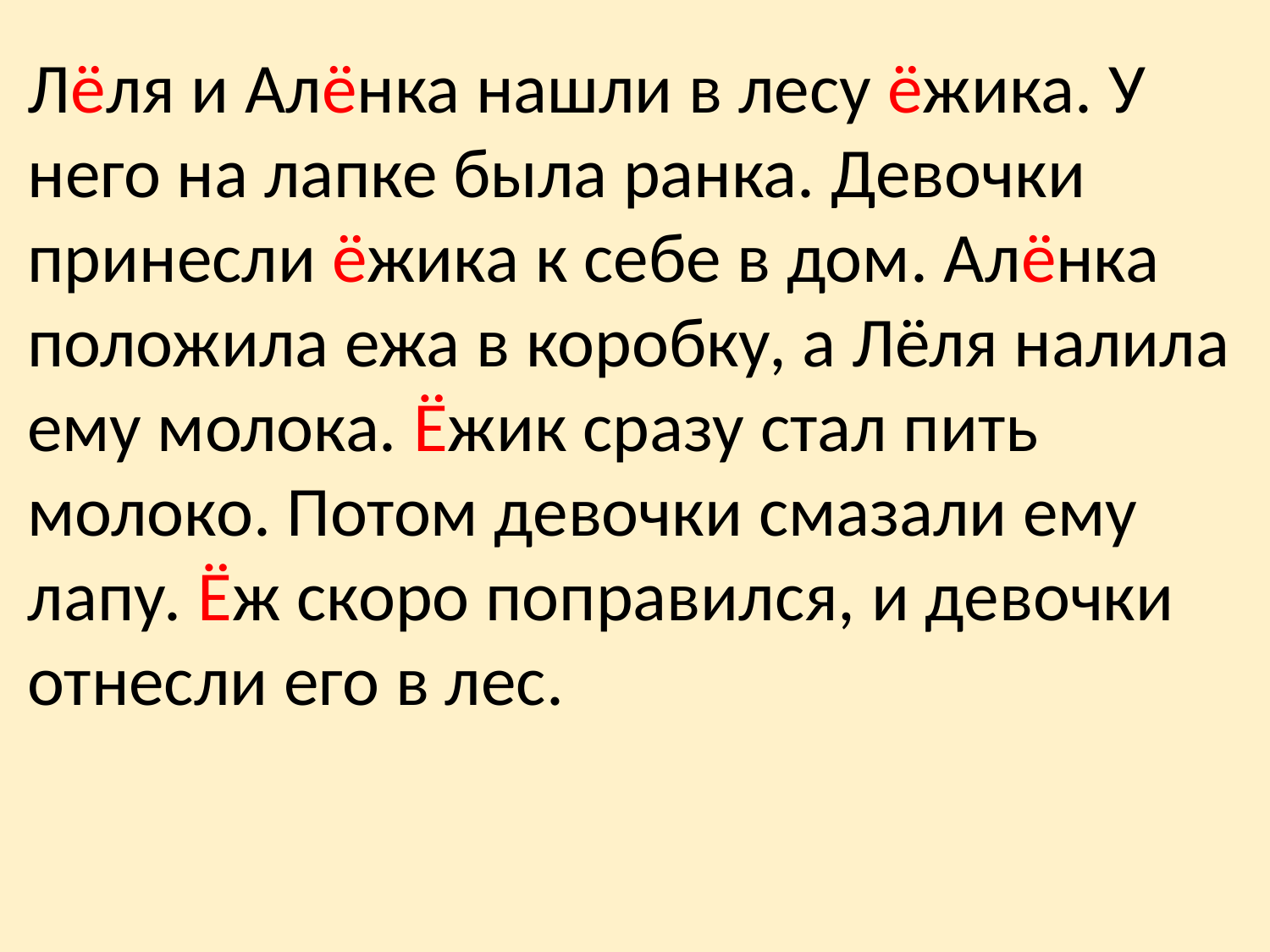

Лёля и Алёнка нашли в лесу ёжика. У него на лапке была ранка. Девочки принесли ёжика к себе в дом. Алёнка положила ежа в коробку, а Лёля налила ему молока. Ёжик сразу стал пить молоко. Потом девочки смазали ему лапу. Ёж скоро поправился, и девочки отнесли его в лес.